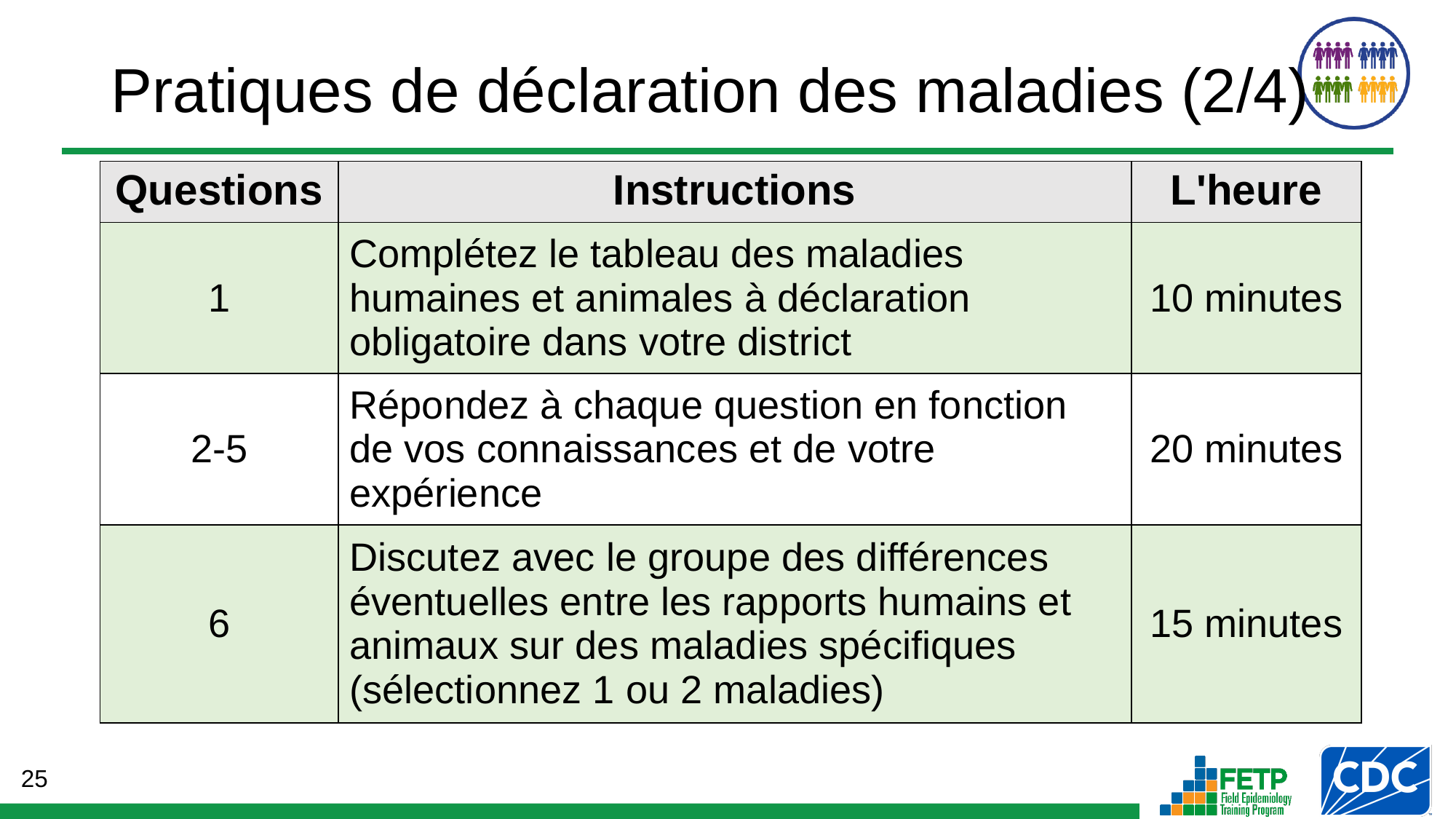

# Pratiques de déclaration des maladies (2/4)
| Questions | Instructions | L'heure |
| --- | --- | --- |
| 1 | Complétez le tableau des maladies humaines et animales à déclaration obligatoire dans votre district | 10 minutes |
| 2-5 | Répondez à chaque question en fonction de vos connaissances et de votre expérience | 20 minutes |
| 6 | Discutez avec le groupe des différences éventuelles entre les rapports humains et animaux sur des maladies spécifiques (sélectionnez 1 ou 2 maladies) | 15 minutes |